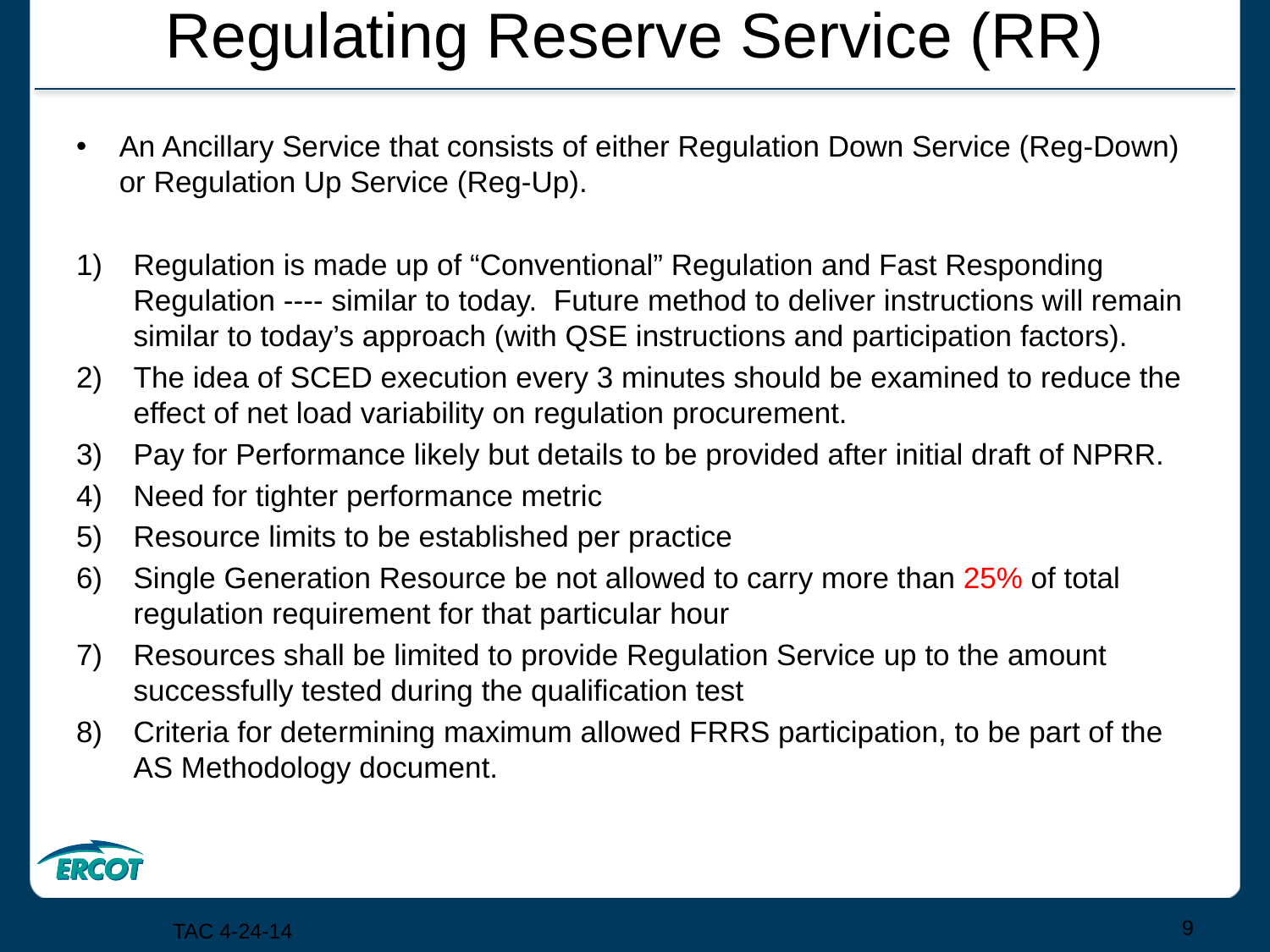

# Regulating Reserve Service (RR)
An Ancillary Service that consists of either Regulation Down Service (Reg-Down) or Regulation Up Service (Reg-Up).

Regulation is made up of “Conventional” Regulation and Fast Responding Regulation ---- similar to today.  Future method to deliver instructions will remain similar to today’s approach (with QSE instructions and participation factors).
The idea of SCED execution every 3 minutes should be examined to reduce the effect of net load variability on regulation procurement.
Pay for Performance likely but details to be provided after initial draft of NPRR.
Need for tighter performance metric
Resource limits to be established per practice
Single Generation Resource be not allowed to carry more than 25% of total regulation requirement for that particular hour
Resources shall be limited to provide Regulation Service up to the amount successfully tested during the qualification test
Criteria for determining maximum allowed FRRS participation, to be part of the AS Methodology document.

9
TAC 4-24-14